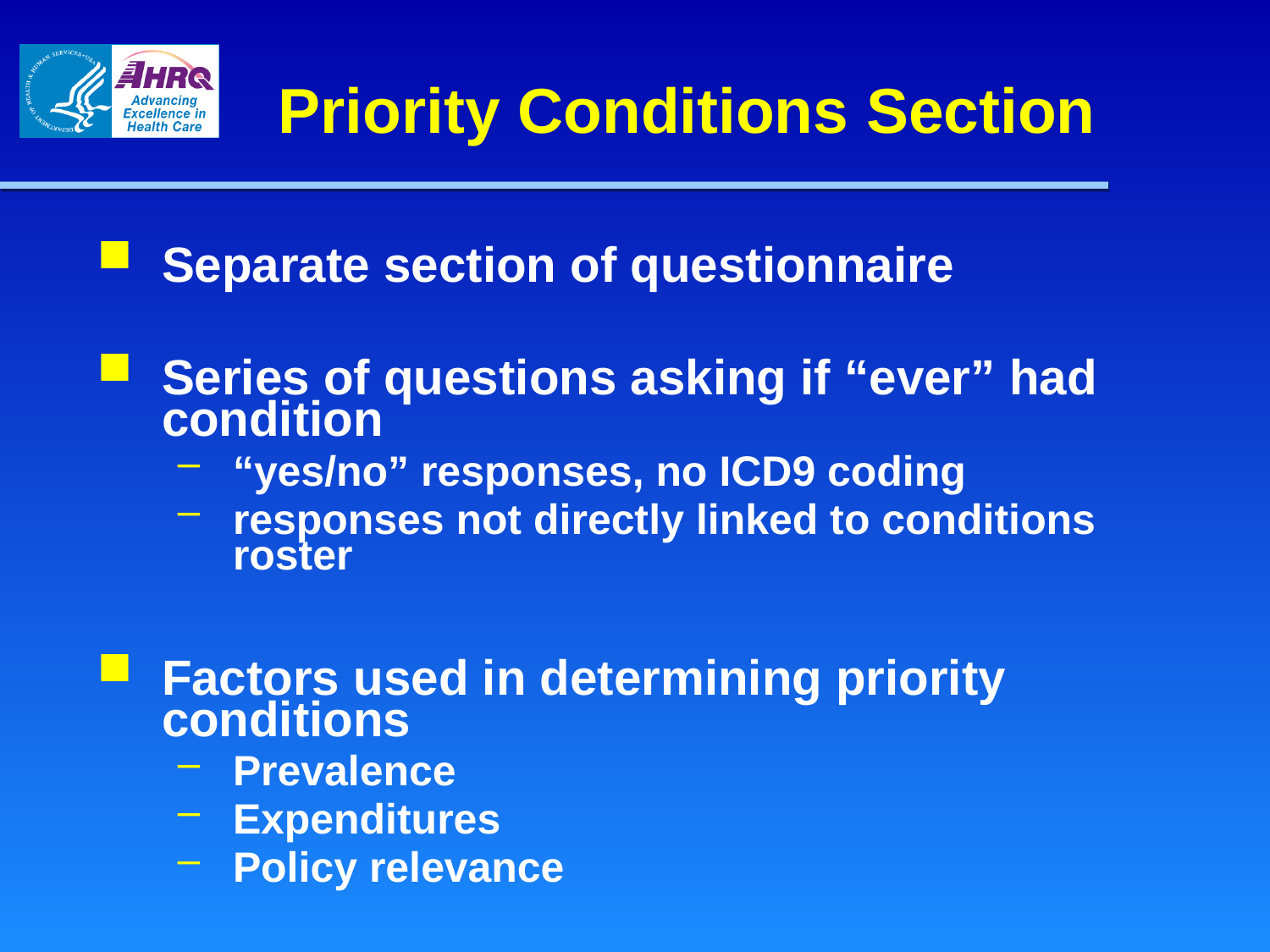

Priority Conditions Section
Separate section of questionnaire

Series of questions asking if “ever” had condition
“yes/no” responses, no ICD9 coding
responses not directly linked to conditions roster

Factors used in determining priority conditions
Prevalence
Expenditures
Policy relevance